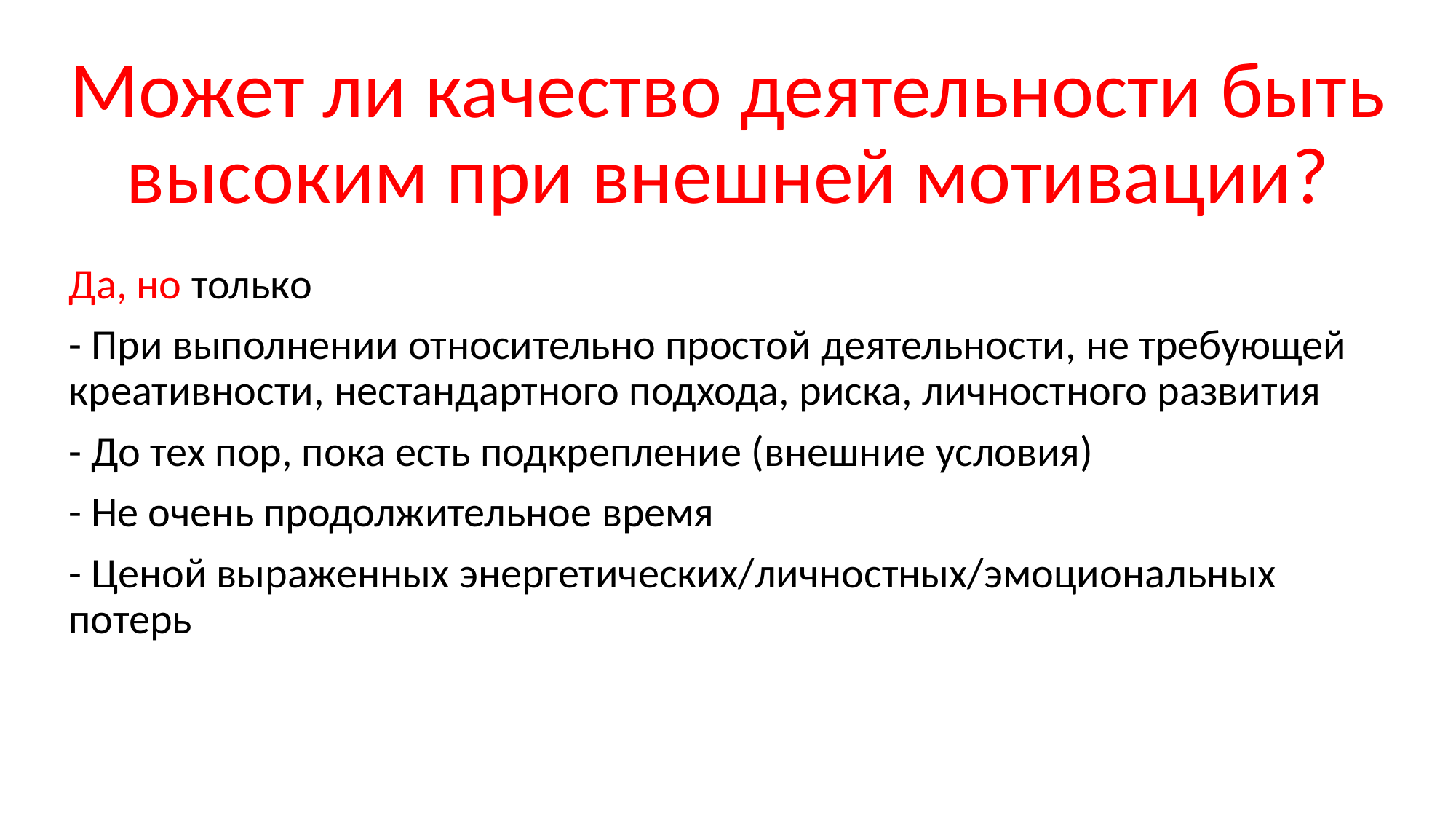

# Может ли качество деятельности быть высоким при внешней мотивации?
Да, но только
- При выполнении относительно простой деятельности, не требующей креативности, нестандартного подхода, риска, личностного развития
- До тех пор, пока есть подкрепление (внешние условия)
- Не очень продолжительное время
- Ценой выраженных энергетических/личностных/эмоциональных потерь